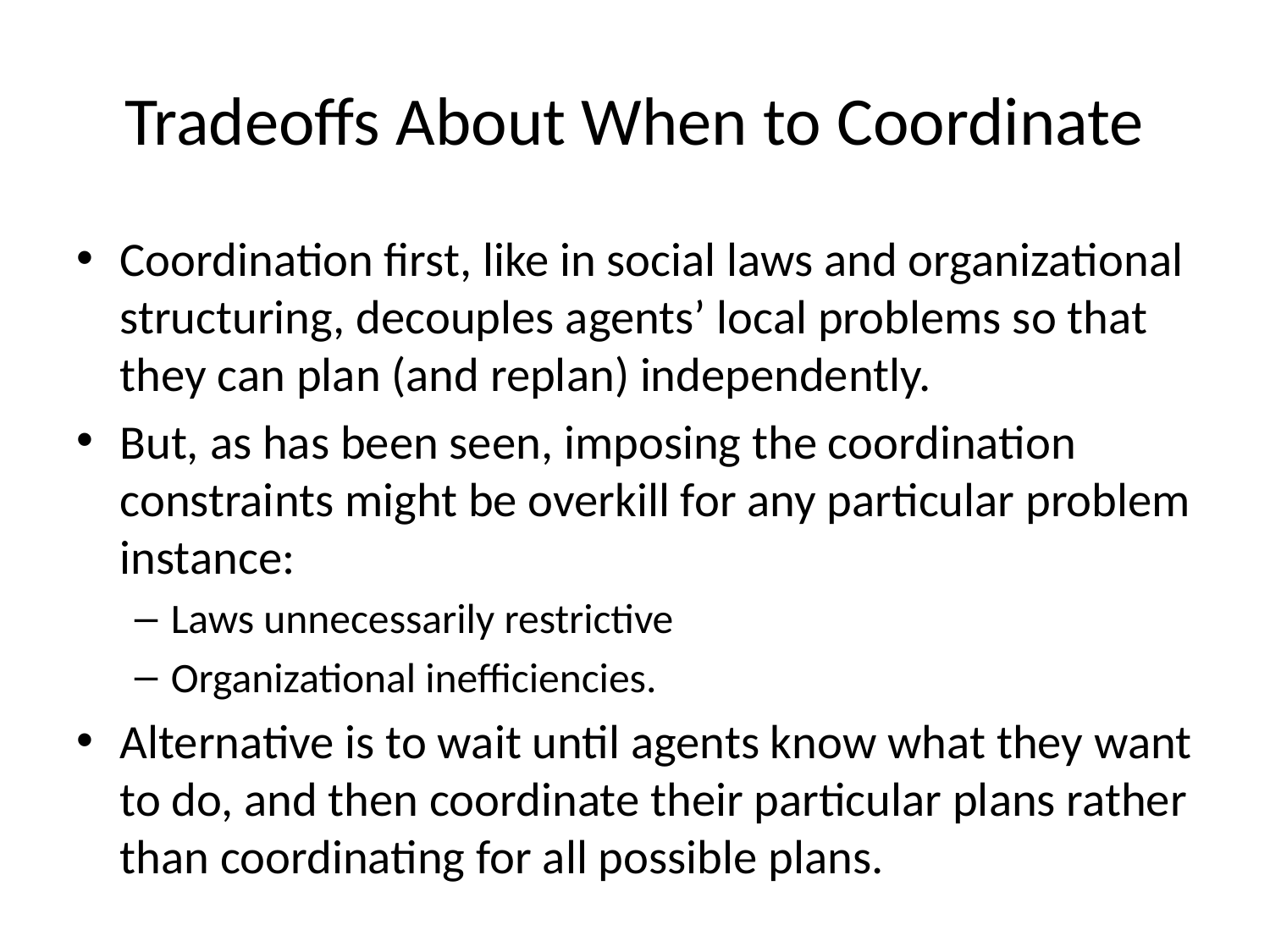

# Tradeoffs About When to Coordinate
Coordination first, like in social laws and organizational structuring, decouples agents’ local problems so that they can plan (and replan) independently.
But, as has been seen, imposing the coordination constraints might be overkill for any particular problem instance:
Laws unnecessarily restrictive
Organizational inefficiencies.
Alternative is to wait until agents know what they want to do, and then coordinate their particular plans rather than coordinating for all possible plans.